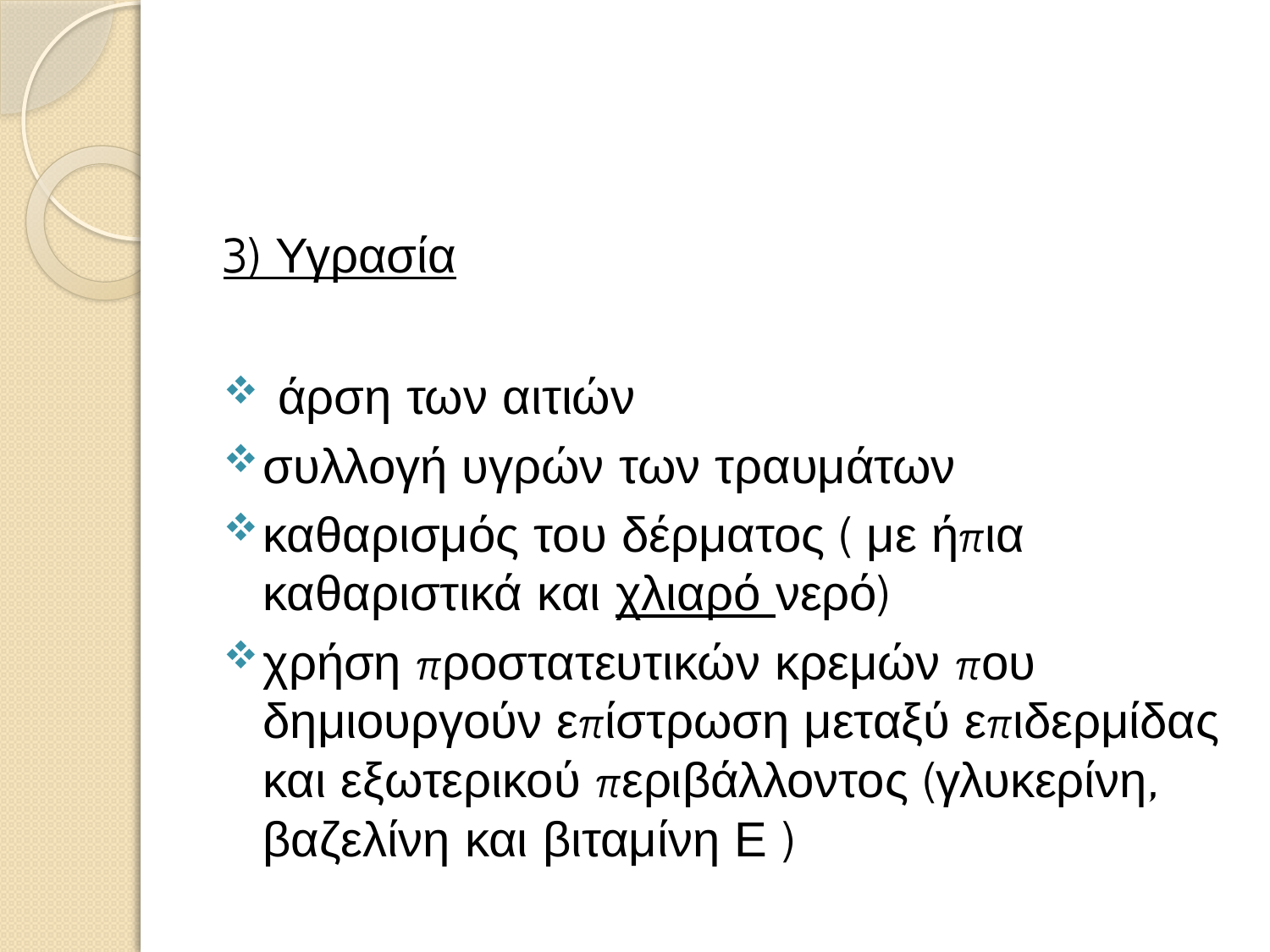

#

3) Υγρασία

 άρση των αιτιών
συλλογή υγρών των τραυμάτων
καθαρισμός του δέρματος ( με ήπια καθαριστικά και χλιαρό νερό)
χρήση προστατευτικών κρεμών που δημιουργούν επίστρωση μεταξύ επιδερμίδας και εξωτερικού περιβάλλοντος (γλυκερίνη, βαζελίνη και βιταμίνη Ε )